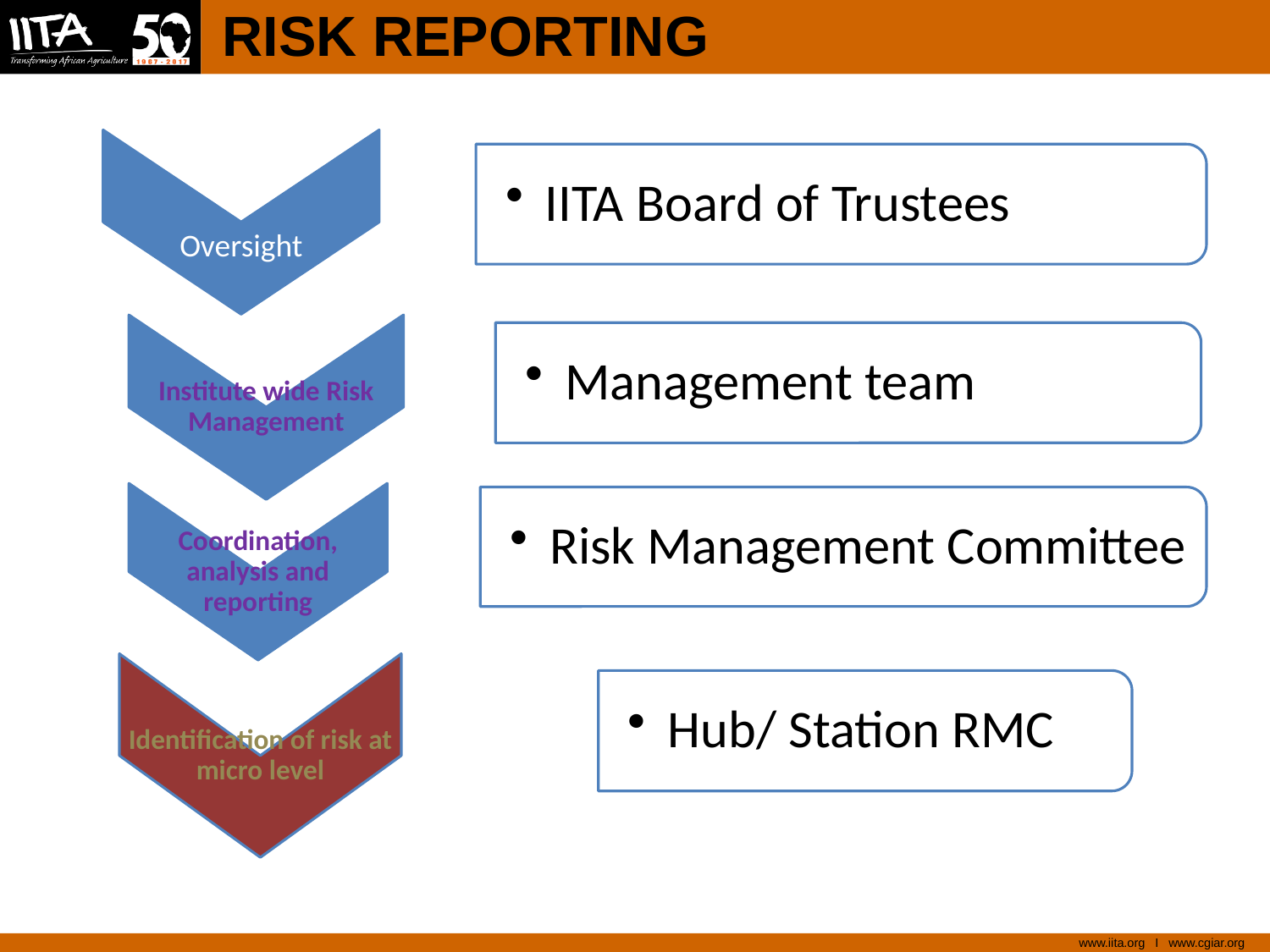

# RISK REPORTING

Oversight
IITA Board of Trustees
Institute wide Risk Management
Management team
Coordination, analysis and reporting
Risk Management Committee
Identification of risk at micro level
Hub/ Station RMC